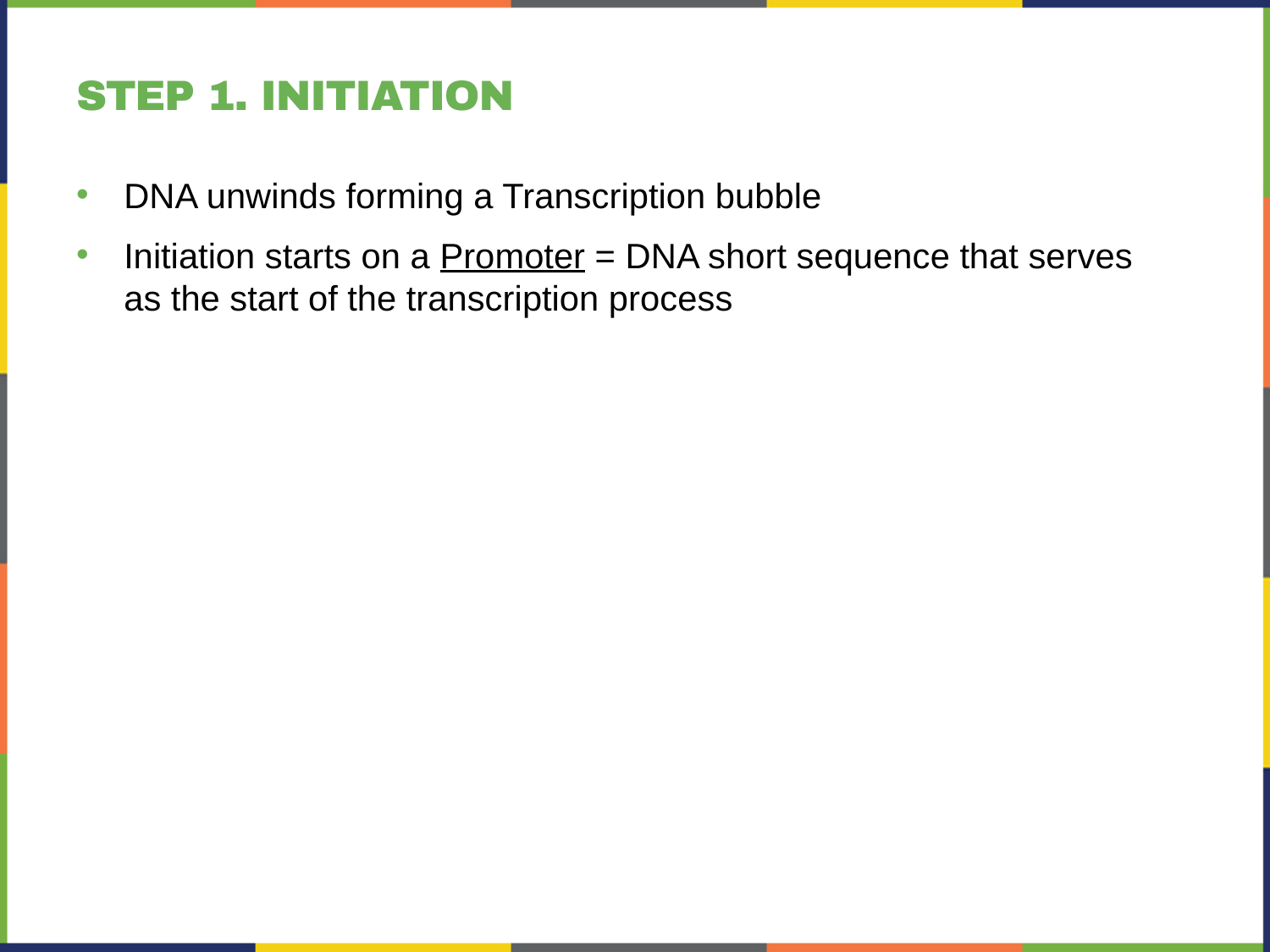

# Step 1. Initiation
DNA unwinds forming a Transcription bubble
Initiation starts on a Promoter = DNA short sequence that serves as the start of the transcription process